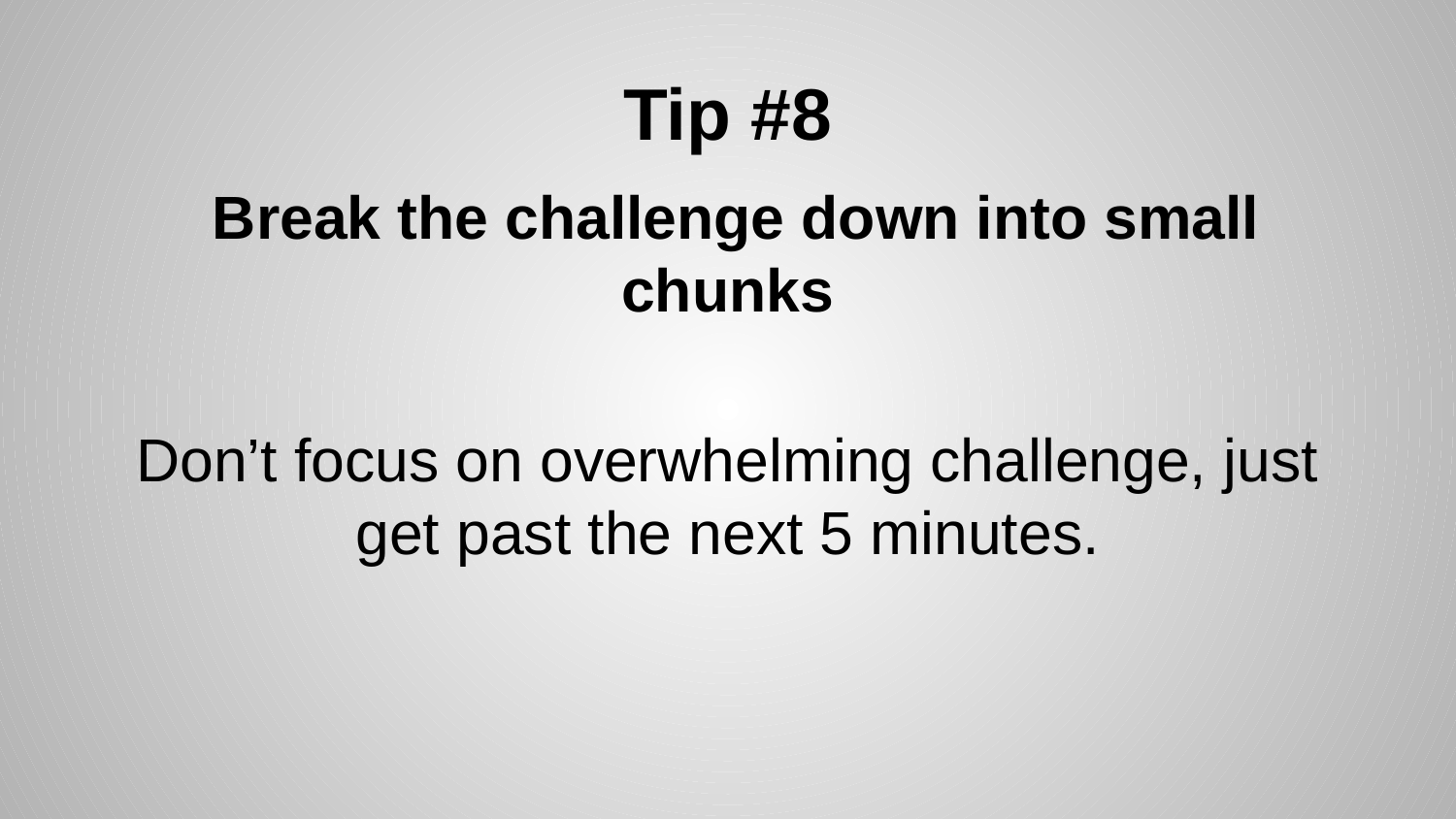

# Tip #8

 Break the challenge down into small chunks

Don’t focus on overwhelming challenge, just get past the next 5 minutes.